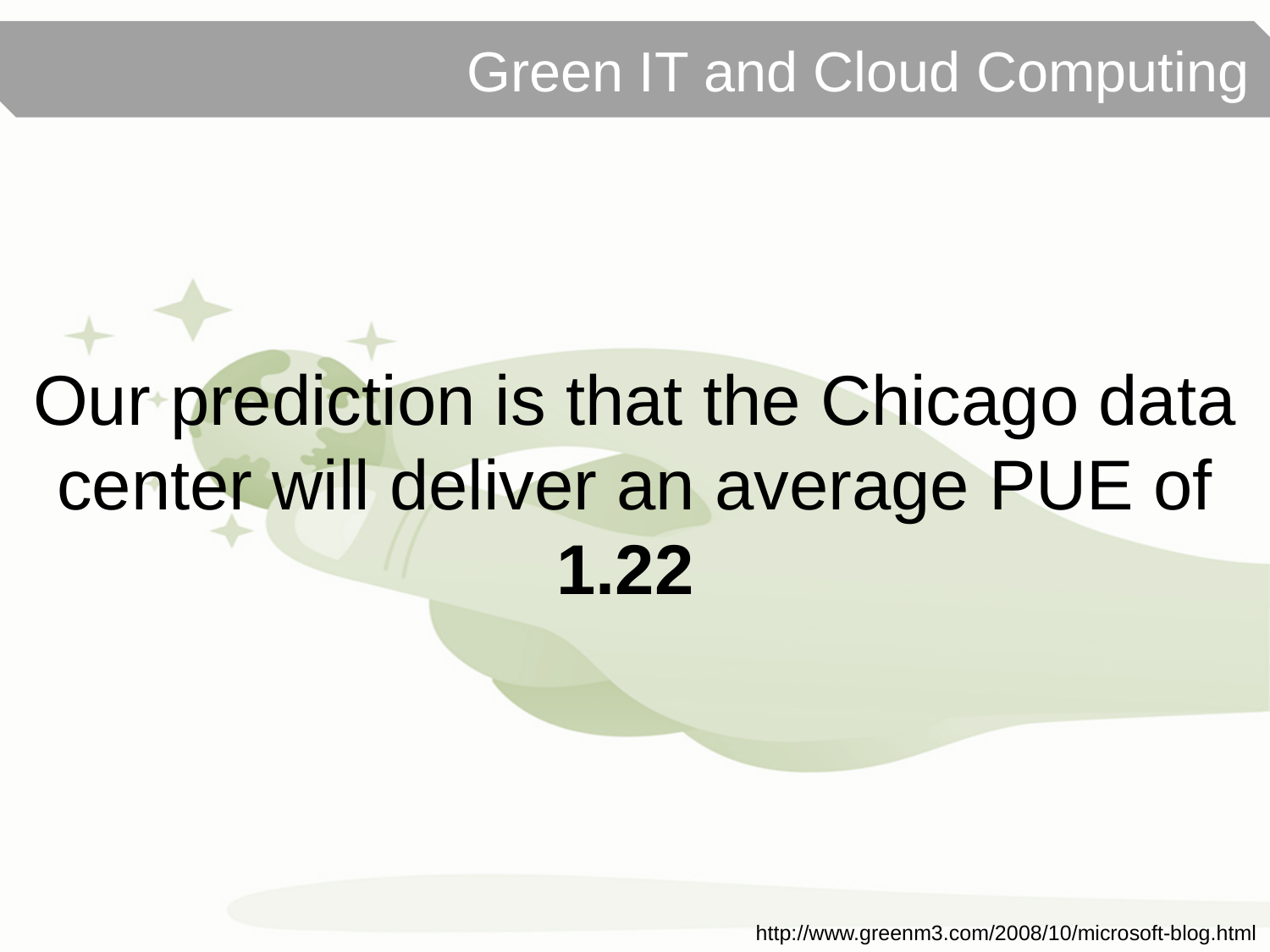

Our prediction is that the Chicago data center will deliver an average PUE of 1.22
http://www.greenm3.com/2008/10/microsoft-blog.html